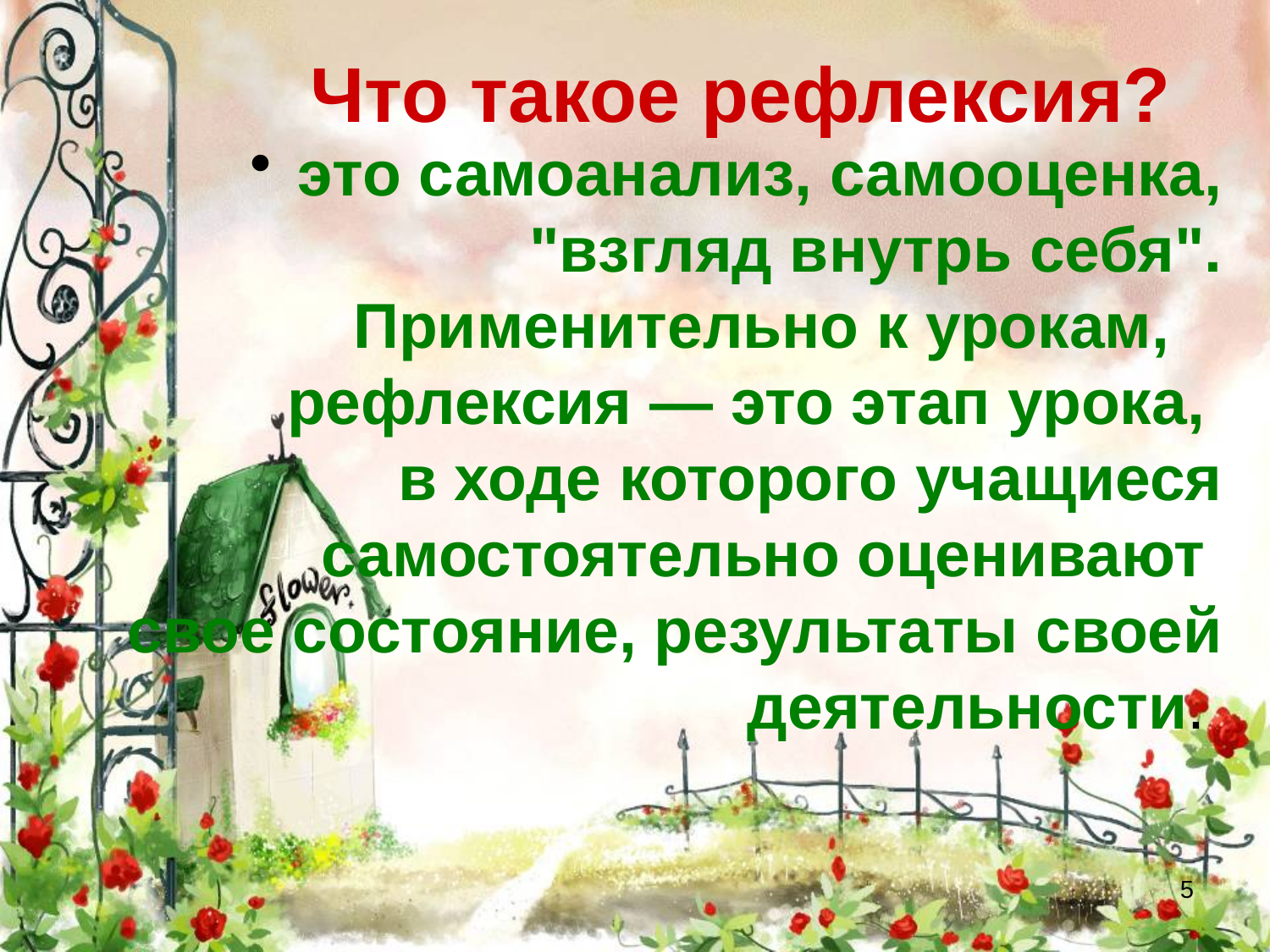

# Что такое рефлексия?
 это самоанализ, самооценка, "взгляд внутрь себя". Применительно к урокам,    рефлексия — это этап урока,
в ходе которого учащиеся самостоятельно оценивают
свое состояние, результаты своей деятельности.
5